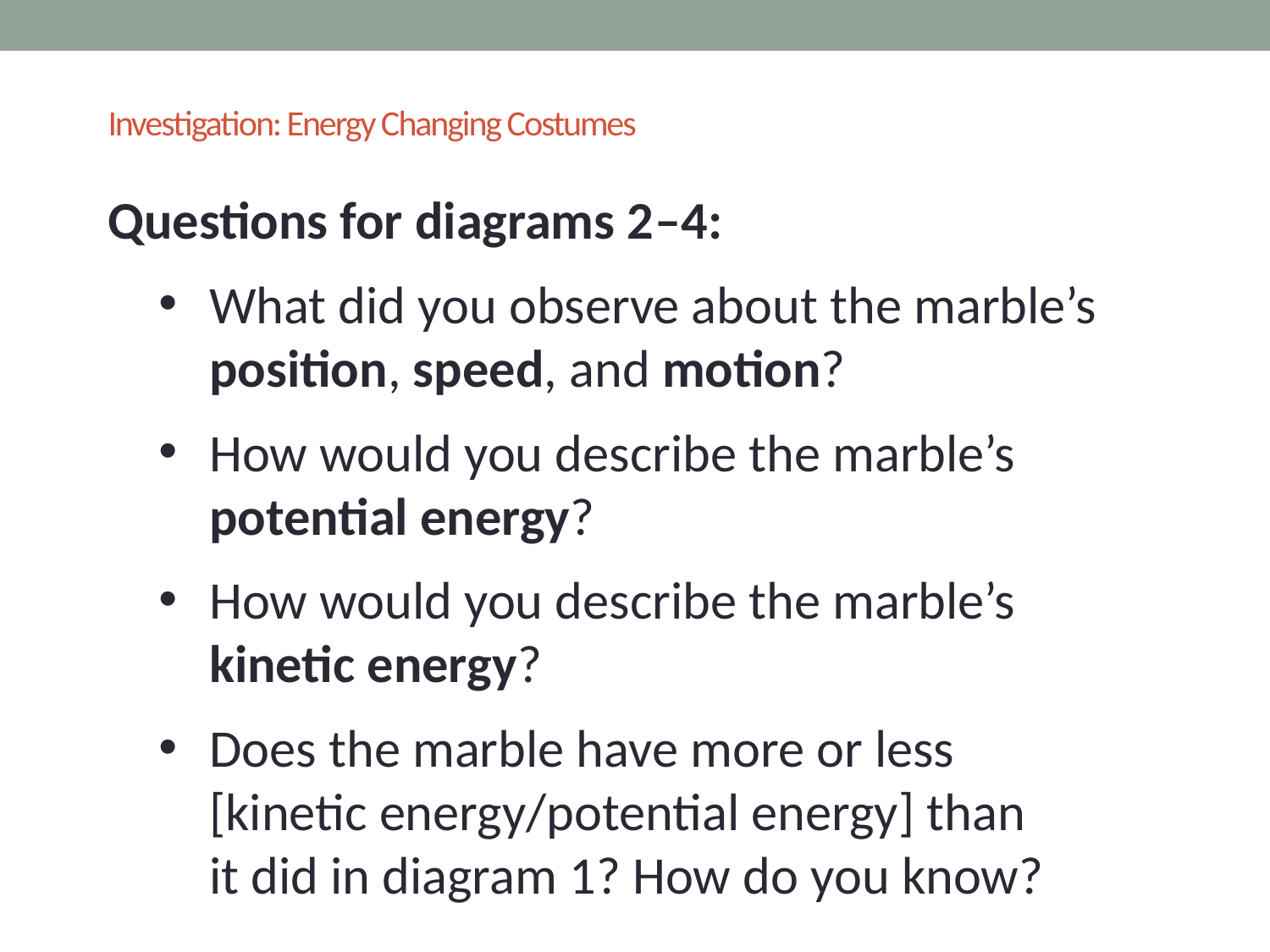

# Investigation: Energy Changing Costumes
Questions for diagrams 2–4:
What did you observe about the marble’s position, speed, and motion?
How would you describe the marble’s potential energy?
How would you describe the marble’s
kinetic energy?
Does the marble have more or less
[kinetic energy/potential energy] than
it did in diagram 1? How do you know?